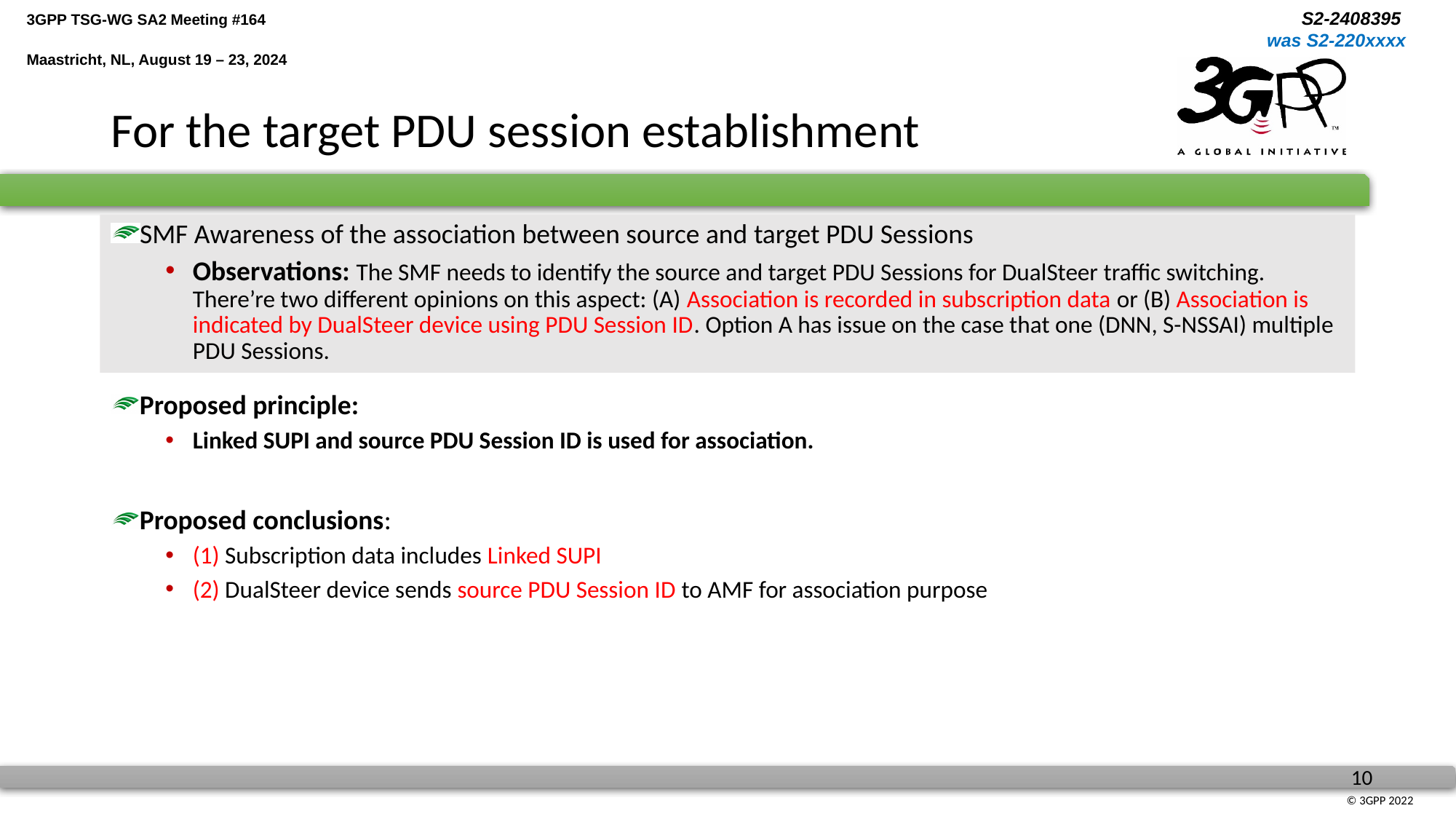

# For the target PDU session establishment
SMF Awareness of the association between source and target PDU Sessions
Observations: The SMF needs to identify the source and target PDU Sessions for DualSteer traffic switching. There’re two different opinions on this aspect: (A) Association is recorded in subscription data or (B) Association is indicated by DualSteer device using PDU Session ID. Option A has issue on the case that one (DNN, S-NSSAI) multiple PDU Sessions.
Proposed principle:
Linked SUPI and source PDU Session ID is used for association.

Proposed conclusions:
(1) Subscription data includes Linked SUPI
(2) DualSteer device sends source PDU Session ID to AMF for association purpose